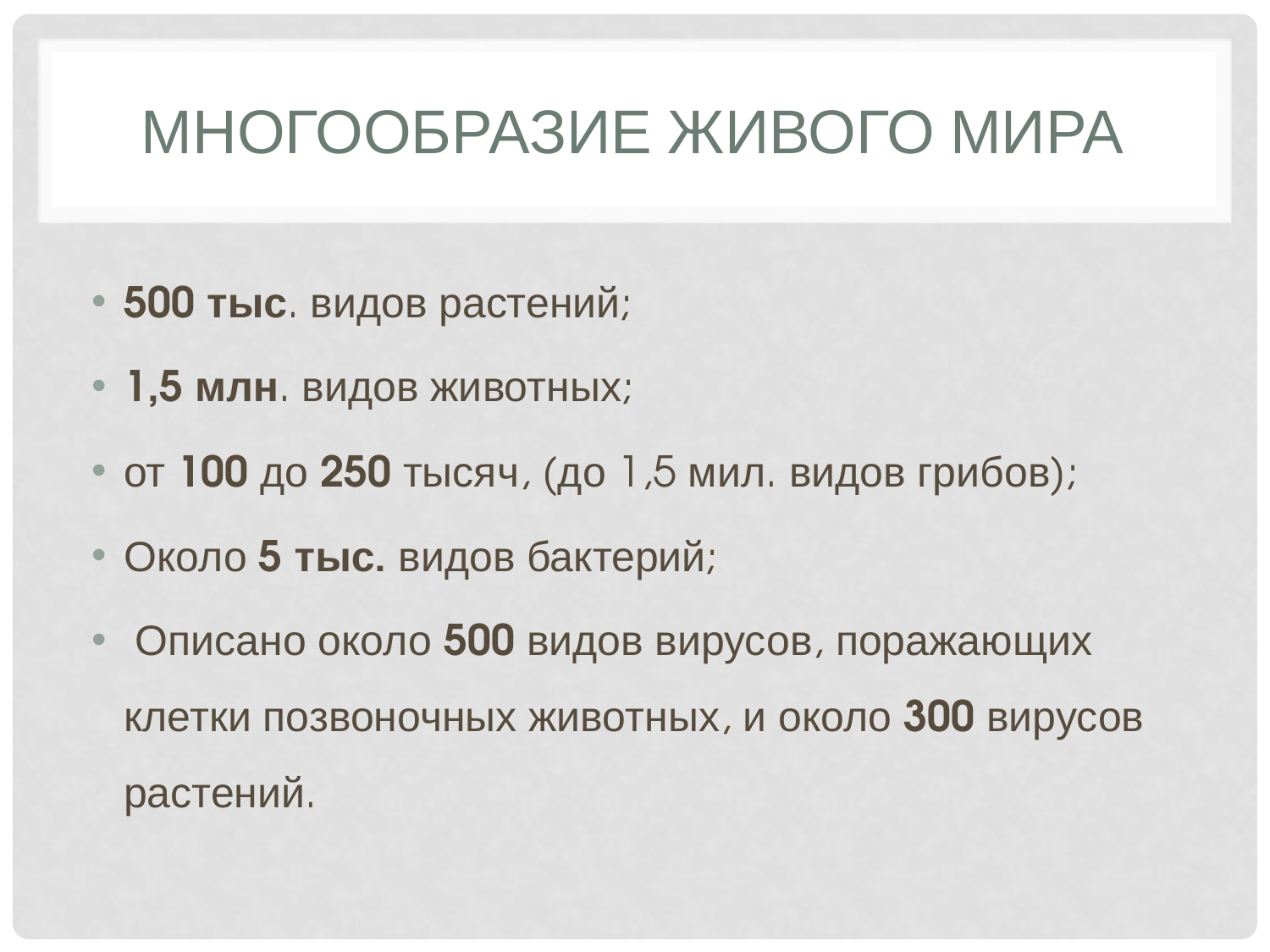

# Многообразие живого мира
500 тыс. видов растений;
1,5 млн. видов животных;
от 100 до 250 тысяч, (до 1,5 мил. видов грибов);
Около 5 тыс. видов бактерий;
 Описано около 500 видов вирусов, поражающих клетки позвоночных животных, и около 300 вирусов растений.